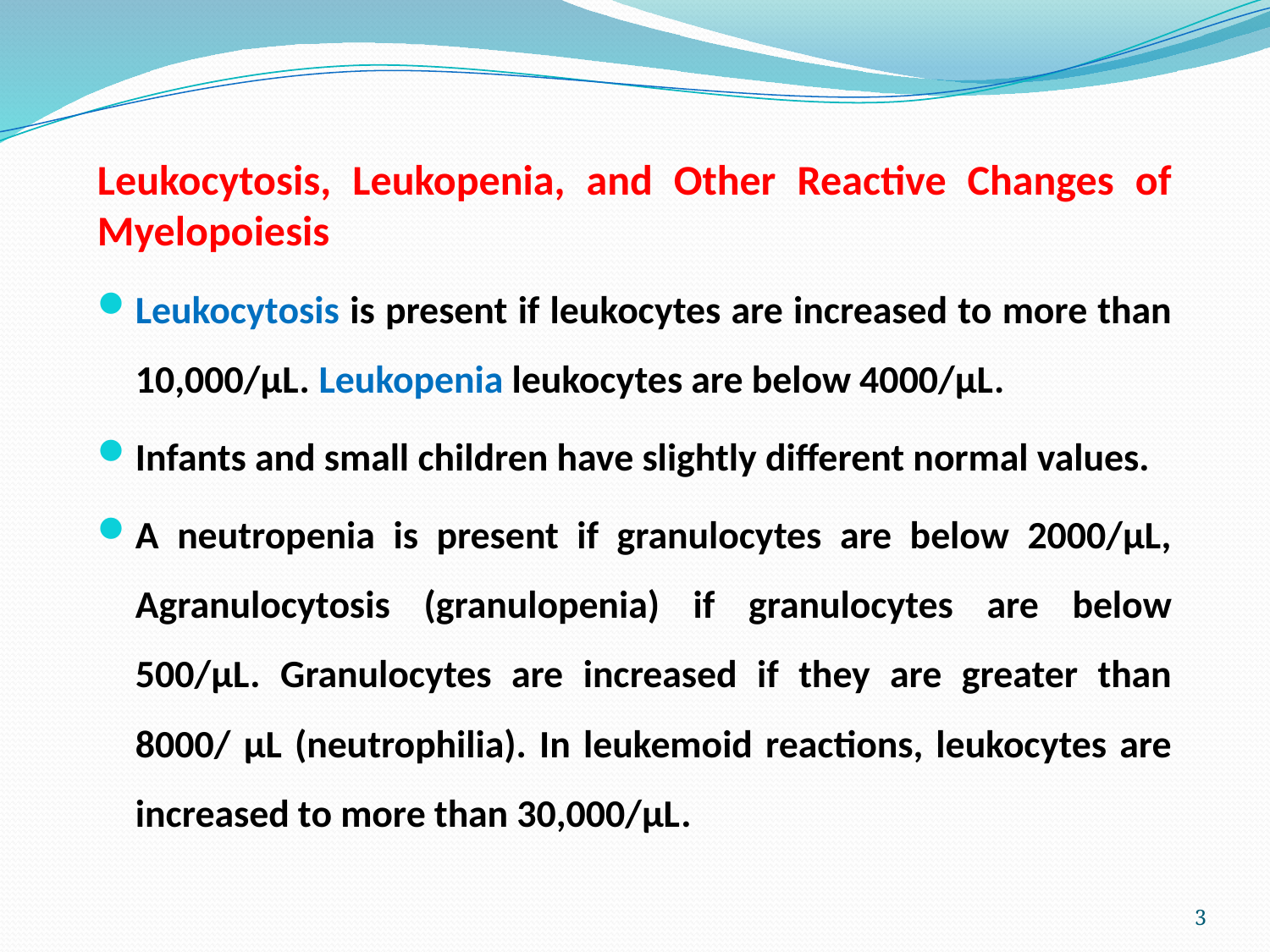

Leukocytosis, Leukopenia, and Other Reactive Changes of Myelopoiesis
Leukocytosis is present if leukocytes are increased to more than 10,000/μL. Leukopenia leukocytes are below 4000/μL.
Infants and small children have slightly different normal values.
A neutropenia is present if granulocytes are below 2000/μL, Agranulocytosis (granulopenia) if granulocytes are below 500/μL. Granulocytes are increased if they are greater than 8000/ μL (neutrophilia). In leukemoid reactions, leukocytes are increased to more than 30,000/μL.
3